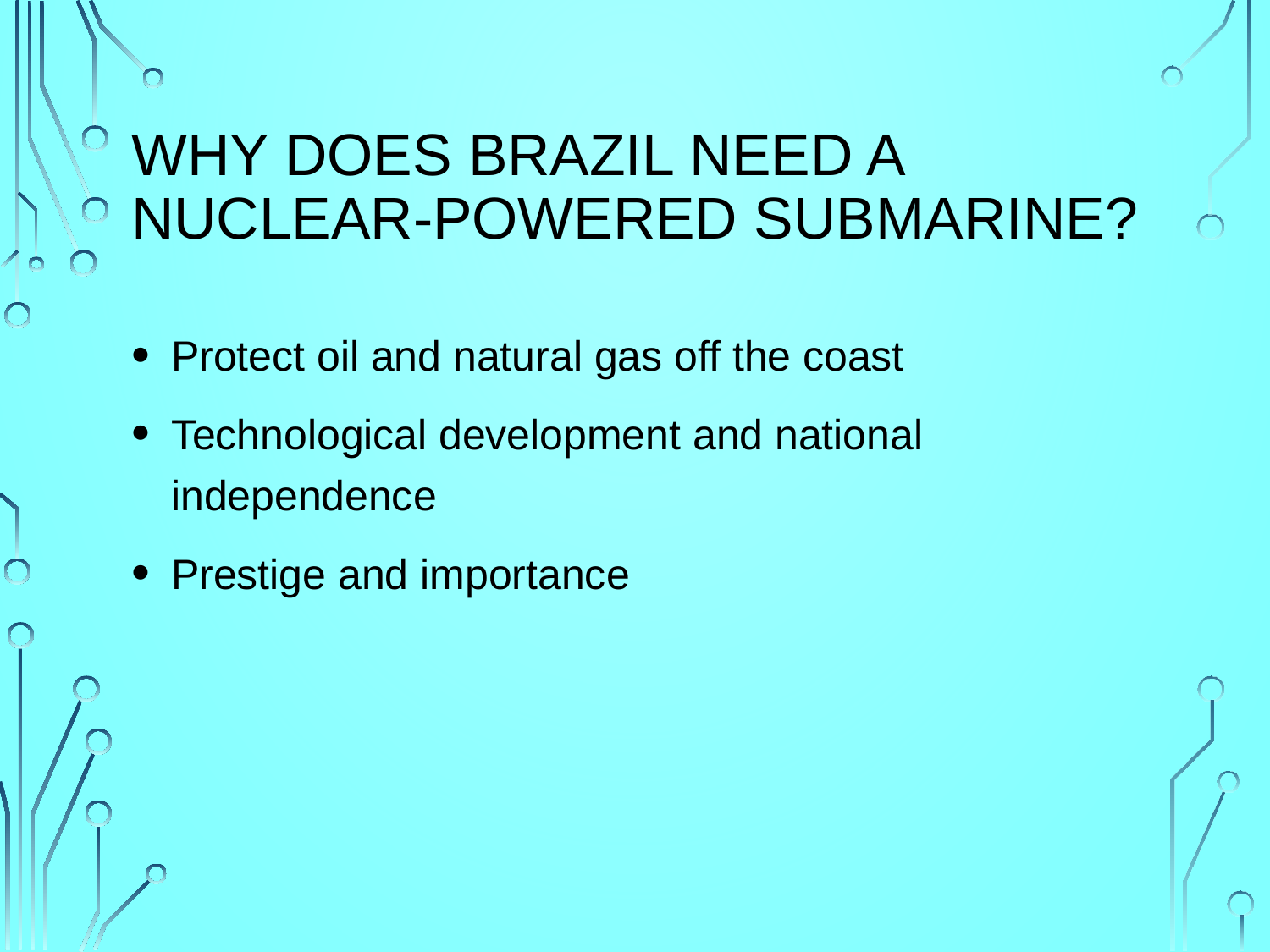

# Why does brazil need a nuclear-powered submarine?
Protect oil and natural gas off the coast
Technological development and national independence
Prestige and importance